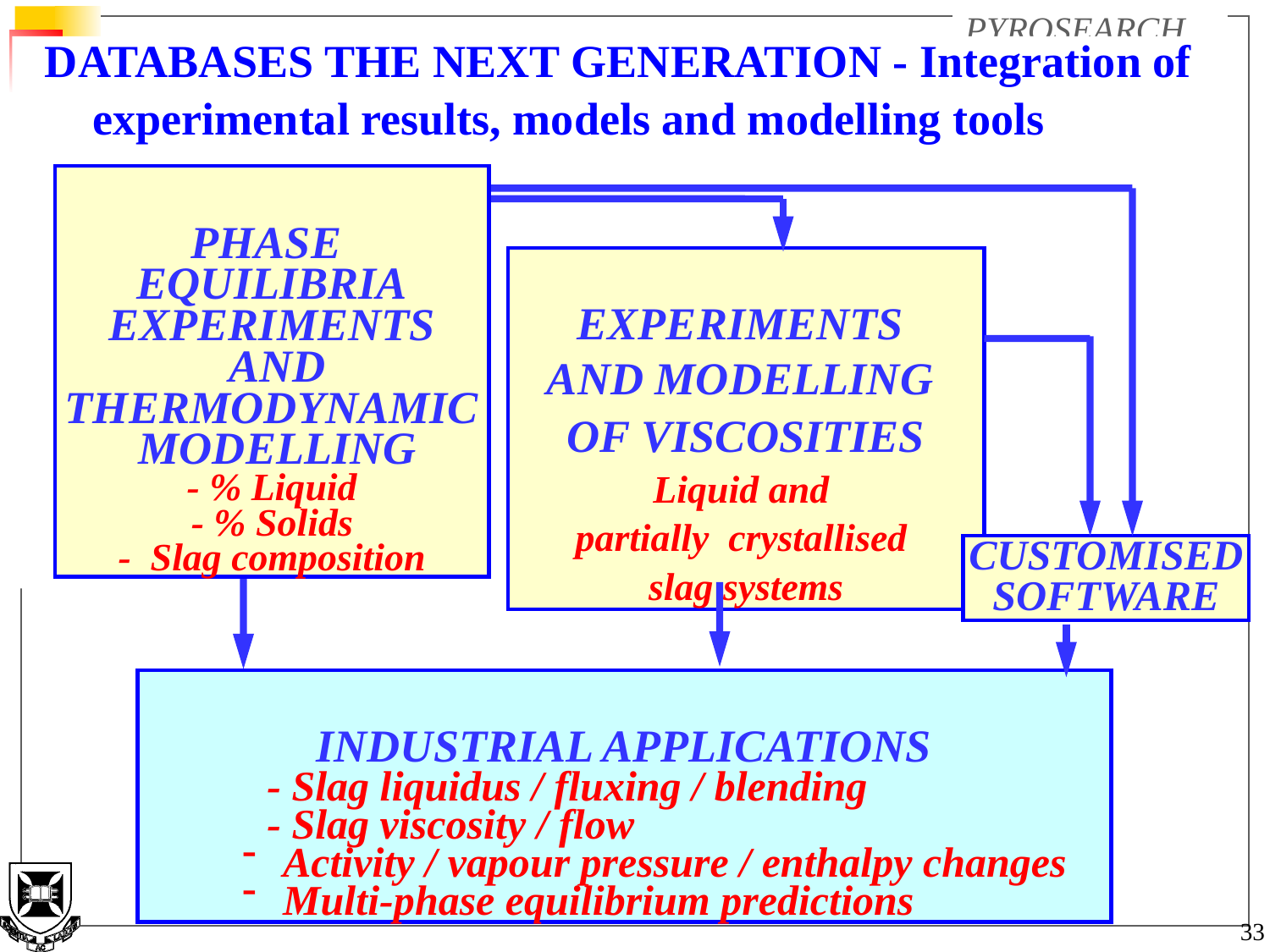

DATABASES THE NEXT GENERATION - Integration of
experimental results, models and modelling tools

PHASE
EQUILIBRIA
EXPERIMENTS
 AND
THERMODYNAMIC
 MODELLING
- % Liquid
- % Solids
-  Slag composition

EXPERIMENTS
AND MODELLING
OF VISCOSITIES
Liquid and
partially  crystallised
slag systems

CUSTOMISED SOFTWARE

INDUSTRIAL APPLICATIONS
	- Slag liquidus / fluxing / blending
	- Slag viscosity / flow
 Activity / vapour pressure / enthalpy changes
 Multi-phase equilibrium predictions
33